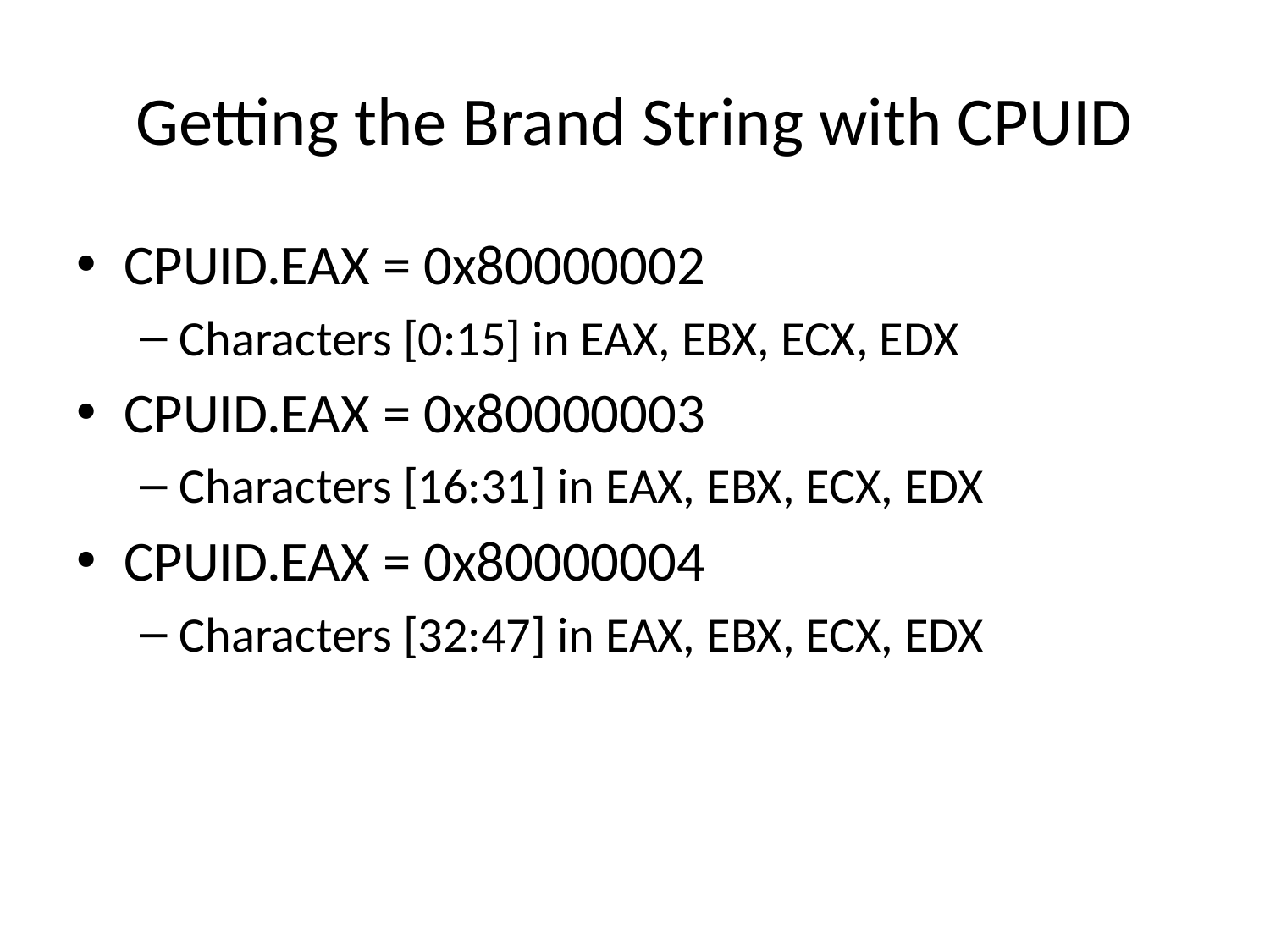

# Getting the Brand String with CPUID
CPUID.EAX = 0x80000002
Characters [0:15] in EAX, EBX, ECX, EDX
CPUID.EAX = 0x80000003
Characters [16:31] in EAX, EBX, ECX, EDX
CPUID.EAX = 0x80000004
Characters [32:47] in EAX, EBX, ECX, EDX